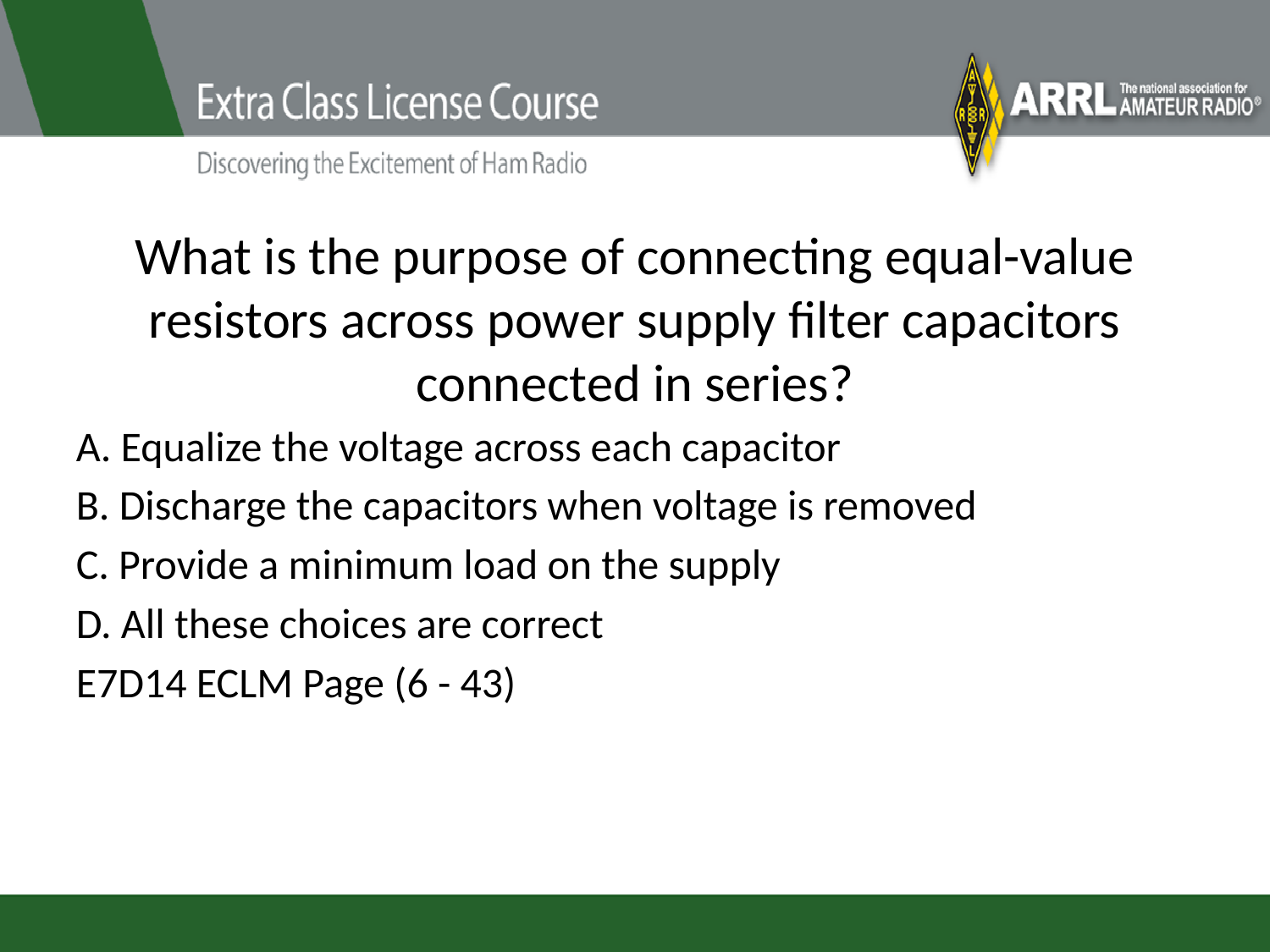

# What is the purpose of connecting equal-value resistors across power supply filter capacitors connected in series?
A. Equalize the voltage across each capacitor
B. Discharge the capacitors when voltage is removed
C. Provide a minimum load on the supply
D. All these choices are correct
E7D14 ECLM Page (6 - 43)